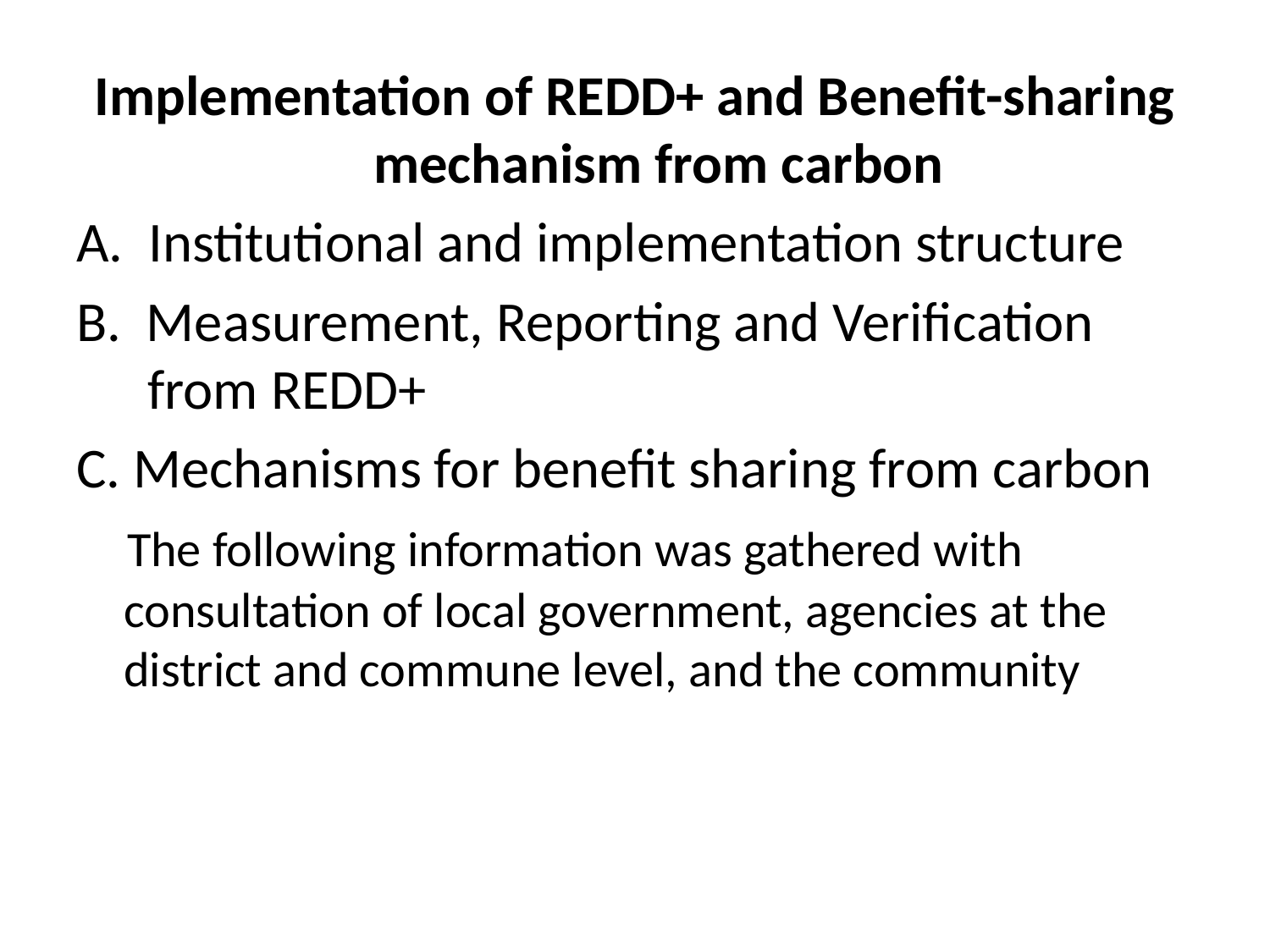

#
Implementation of REDD+ and Benefit-sharing mechanism from carbon
A.  Institutional and implementation structure
B.  Measurement, Reporting and Verification from REDD+
C. Mechanisms for benefit sharing from carbon
    The following information was gathered with consultation of local government, agencies at the district and commune level, and the community